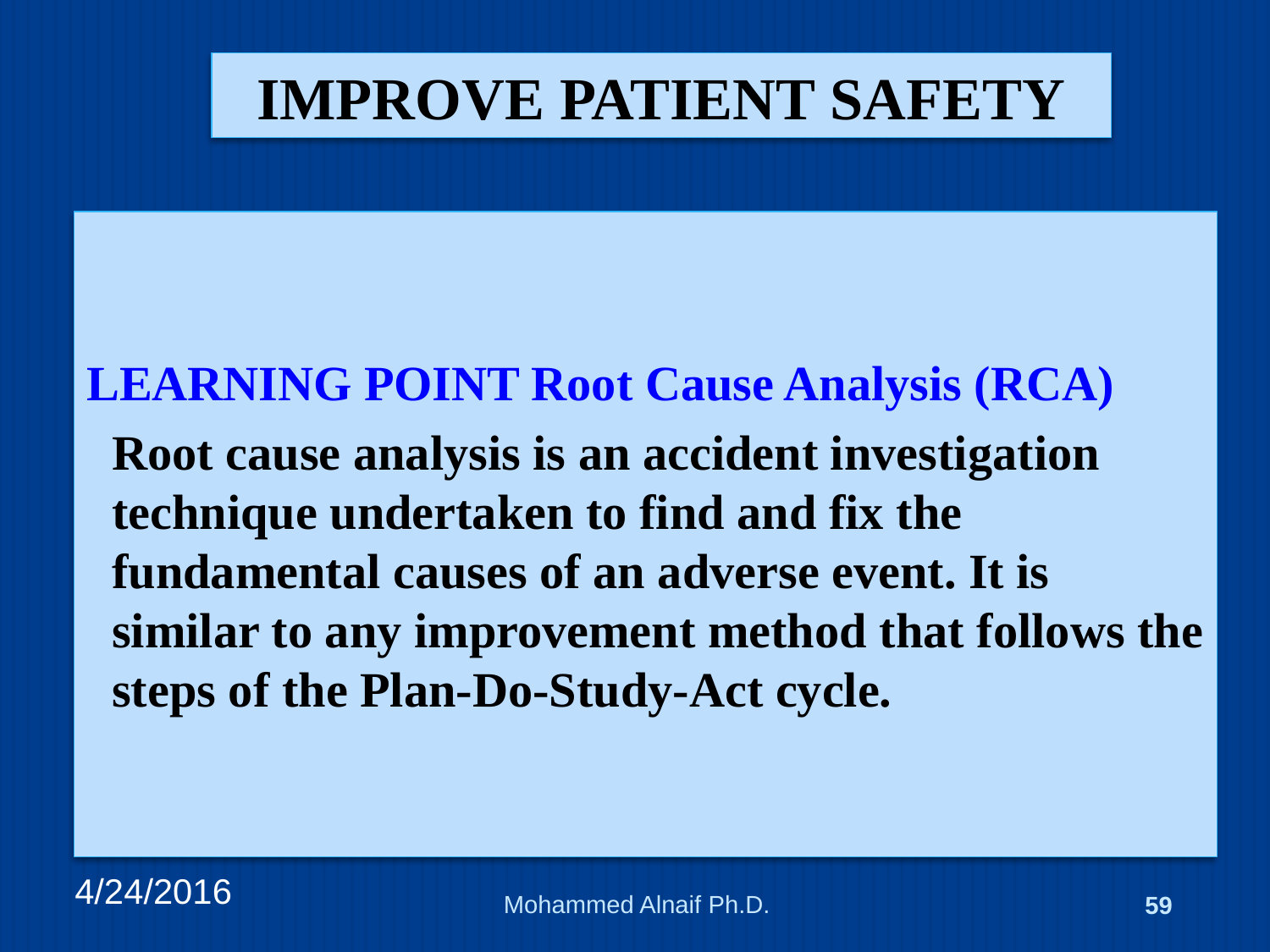

# improve patient safety
LEARNING POINT Root Cause Analysis (RCA)
Root cause analysis is an accident investigation technique undertaken to find and fix the fundamental causes of an adverse event. It is similar to any improvement method that follows the steps of the Plan-Do-Study-Act cycle.
4/24/2016
Mohammed Alnaif Ph.D.
59